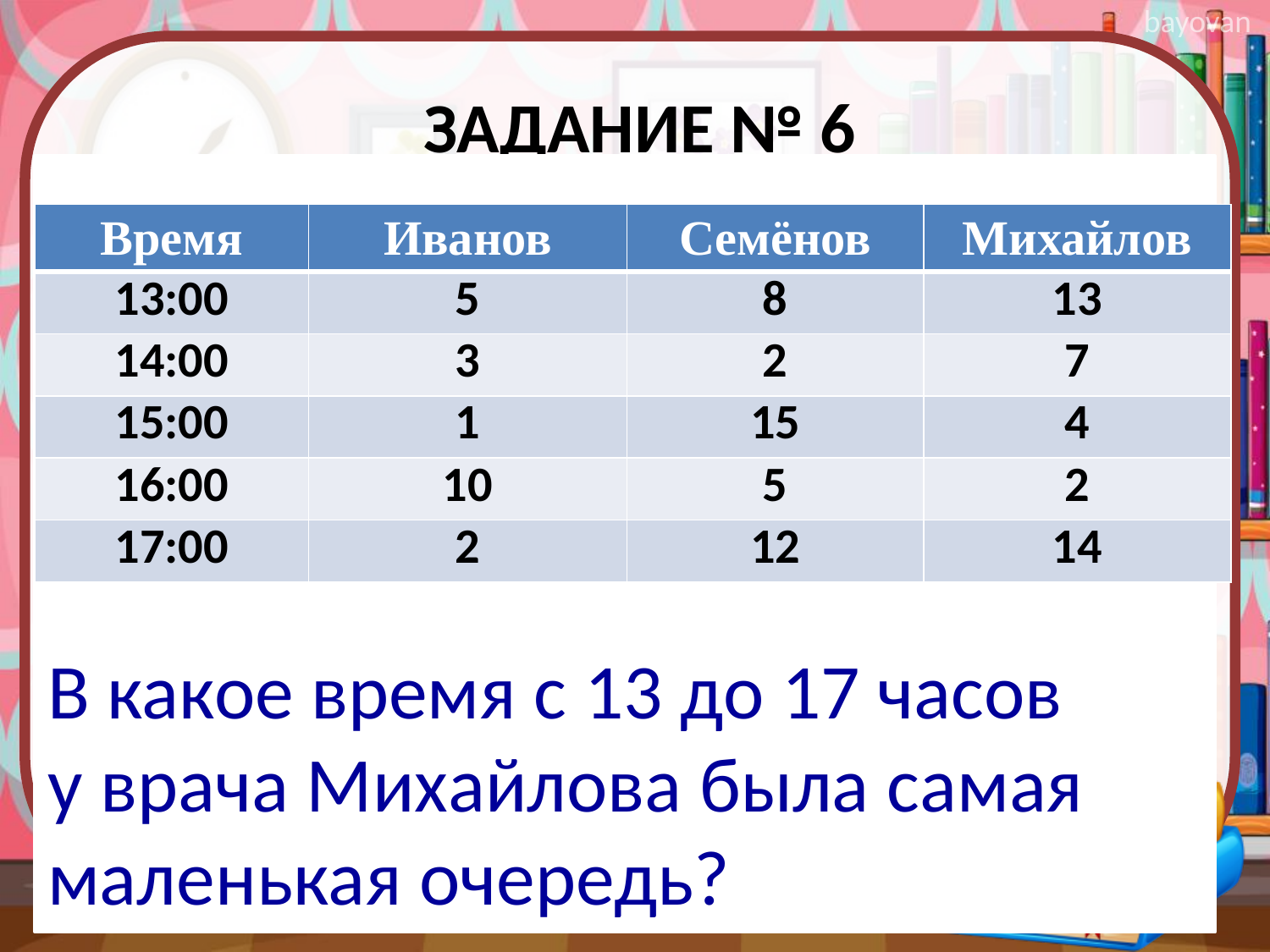

# Задание № 6

В какое время с 13 до 17 часов
у врача Михайлова была самая маленькая очередь?
| Время | Иванов | Семёнов | Михайлов |
| --- | --- | --- | --- |
| 13:00 | 5 | 8 | 13 |
| 14:00 | 3 | 2 | 7 |
| 15:00 | 1 | 15 | 4 |
| 16:00 | 10 | 5 | 2 |
| 17:00 | 2 | 12 | 14 |